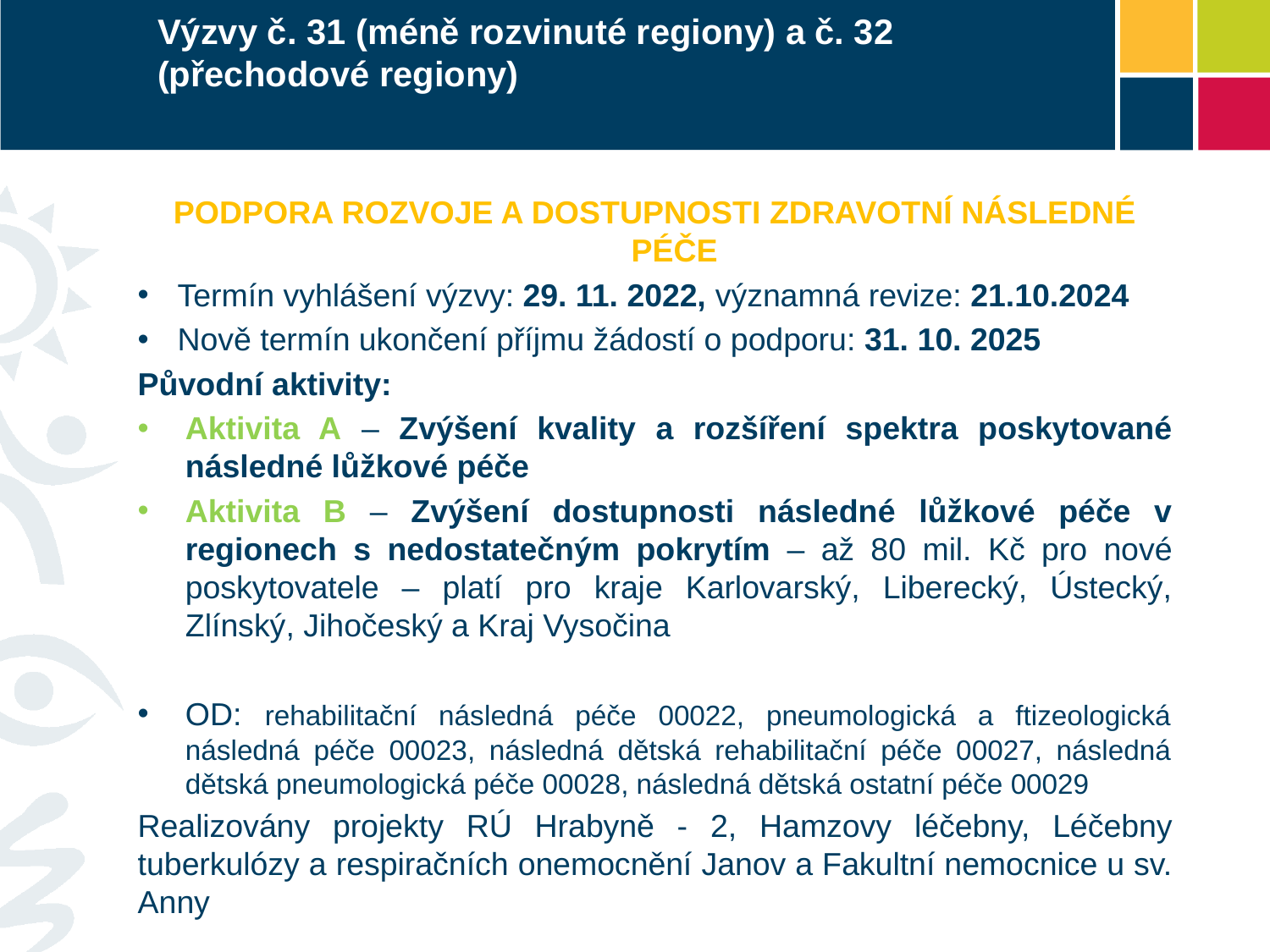

# Výzvy č. 31 (méně rozvinuté regiony) a č. 32 (přechodové regiony)
Podpora ROZVOJE A DOSTUPNOSTI ZDRAVOTNÍ NÁSLEDNÉ PÉČE
Termín vyhlášení výzvy: 29. 11. 2022, významná revize: 21.10.2024
Nově termín ukončení příjmu žádostí o podporu: 31. 10. 2025
Původní aktivity:
Aktivita A – Zvýšení kvality a rozšíření spektra poskytované následné lůžkové péče
Aktivita B – Zvýšení dostupnosti následné lůžkové péče v regionech s nedostatečným pokrytím – až 80 mil. Kč pro nové poskytovatele – platí pro kraje Karlovarský, Liberecký, Ústecký, Zlínský, Jihočeský a Kraj Vysočina

OD: rehabilitační následná péče 00022, pneumologická a ftizeologická následná péče 00023, následná dětská rehabilitační péče 00027, následná dětská pneumologická péče 00028, následná dětská ostatní péče 00029
Realizovány projekty RÚ Hrabyně - 2, Hamzovy léčebny, Léčebny tuberkulózy a respiračních onemocnění Janov a Fakultní nemocnice u sv. Anny